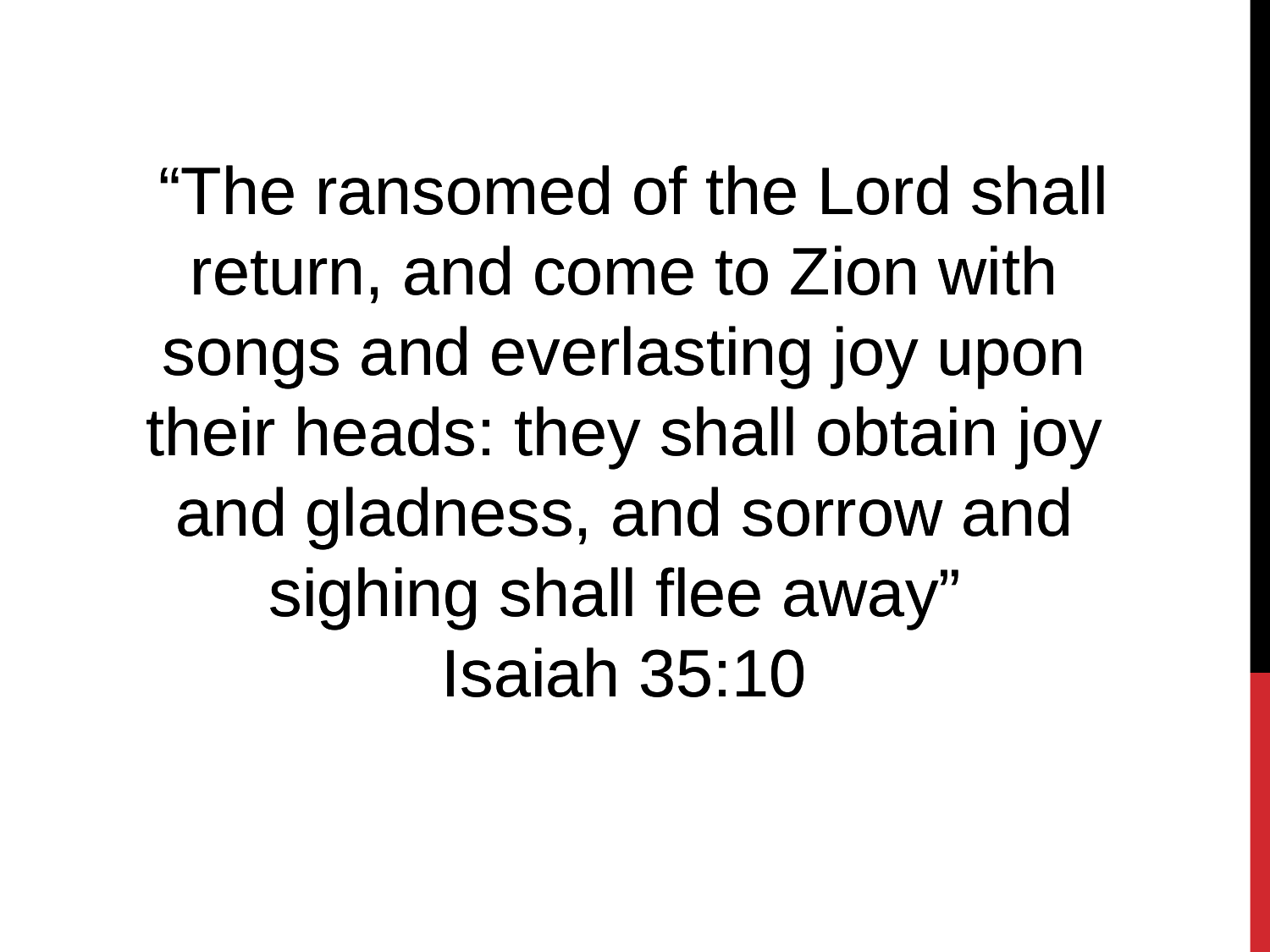

“The ransomed of the Lord shall return, and come to Zion with songs and everlasting joy upon their heads: they shall obtain joy and gladness, and sorrow and sighing shall flee away”
Isaiah 35:10

 “The ransomed of the Lord shall return, and come to Zion with songs and everlasting joy upon their heads: they shall obtain joy and gladness, and sorrow and sighing shall flee away”
Isaiah 35:10